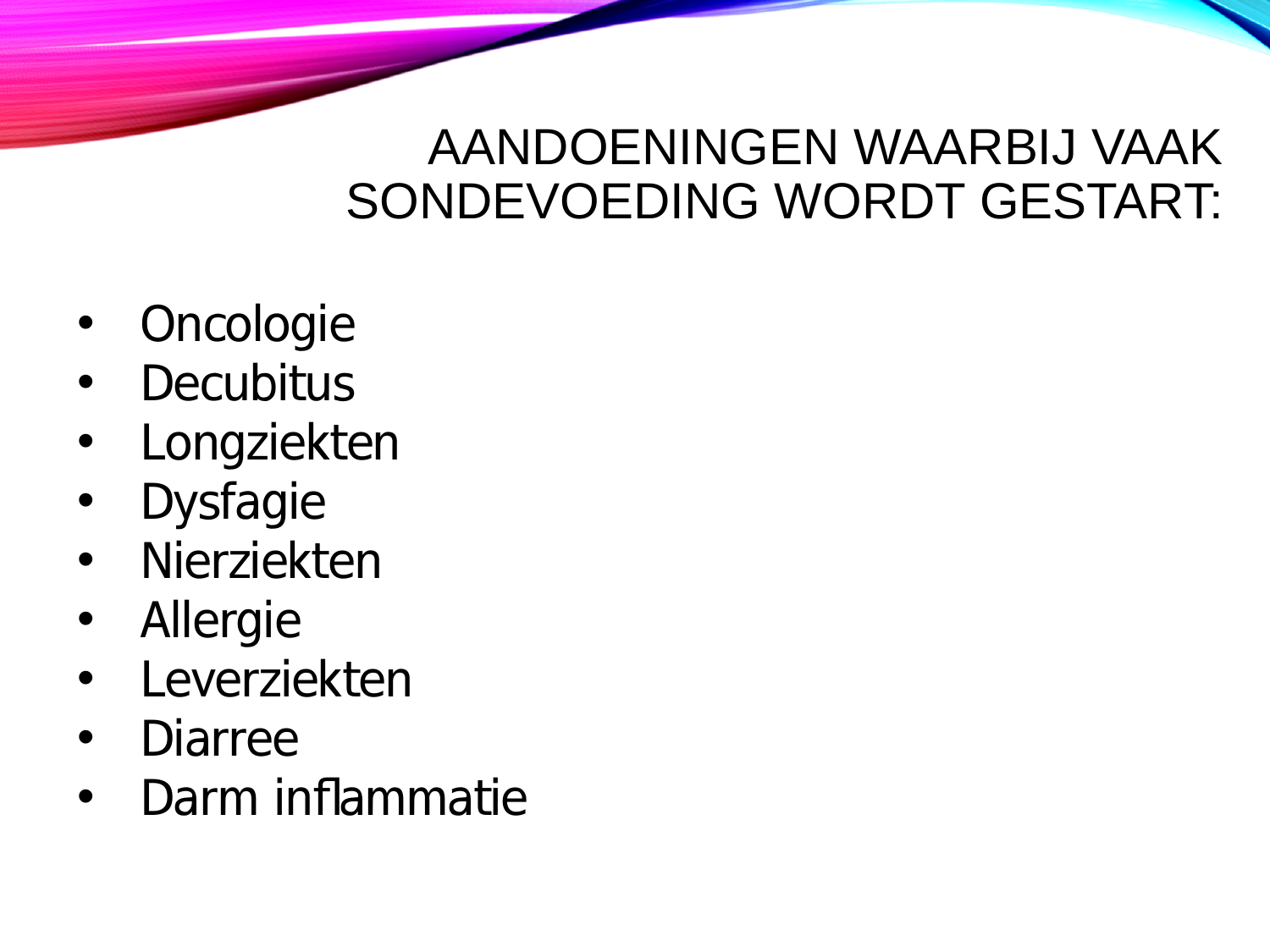

# Aandoeningen waarbij vaak sondevoeding wordt gestart:
Oncologie
Decubitus
Longziekten
Dysfagie
Nierziekten
Allergie
Leverziekten
Diarree
Darm inflammatie